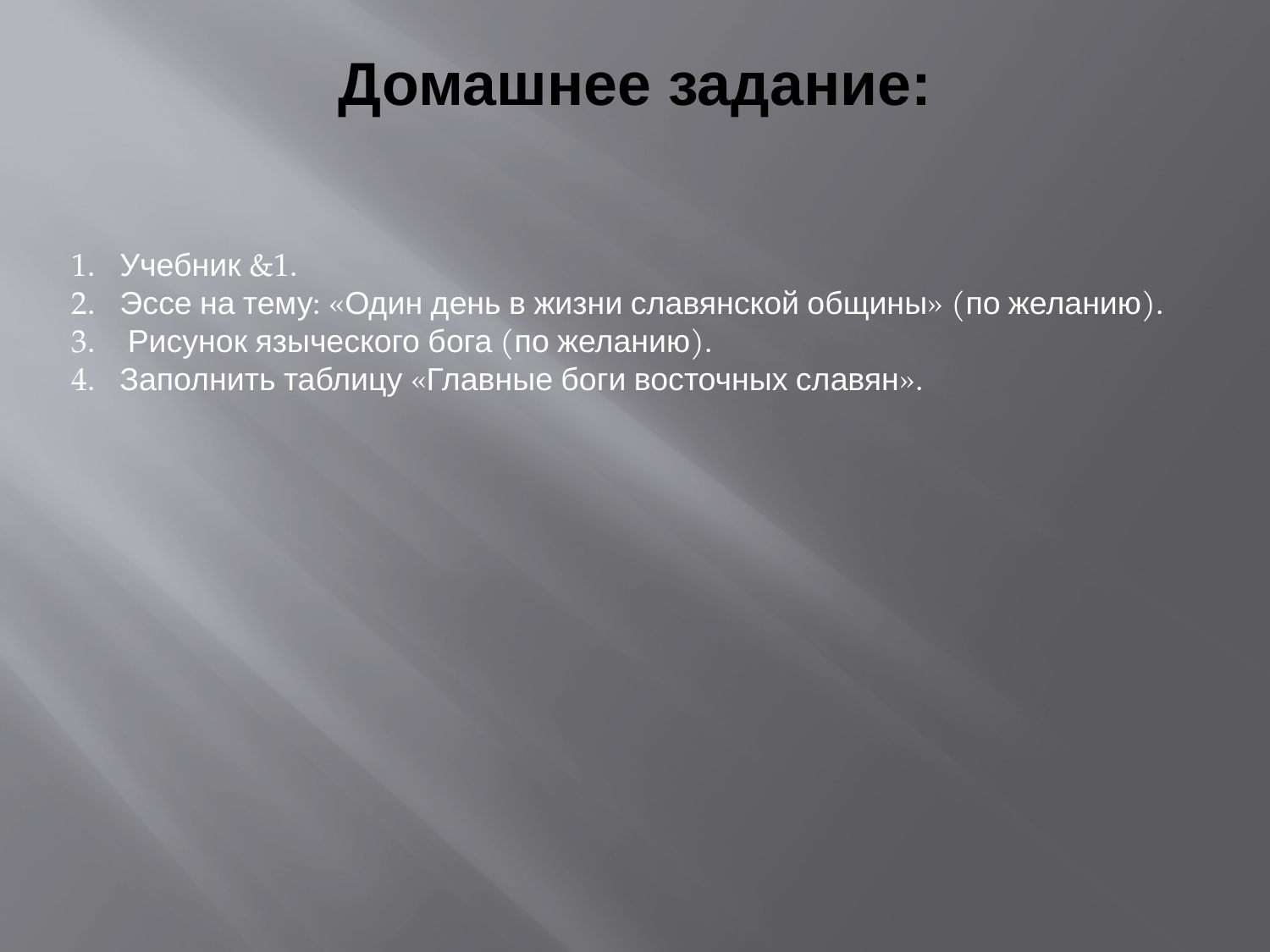

# Домашнее задание:
Учебник &1.
Эссе на тему: «Один день в жизни славянской общины» (по желанию).
 Рисунок языческого бога (по желанию).
Заполнить таблицу «Главные боги восточных славян».